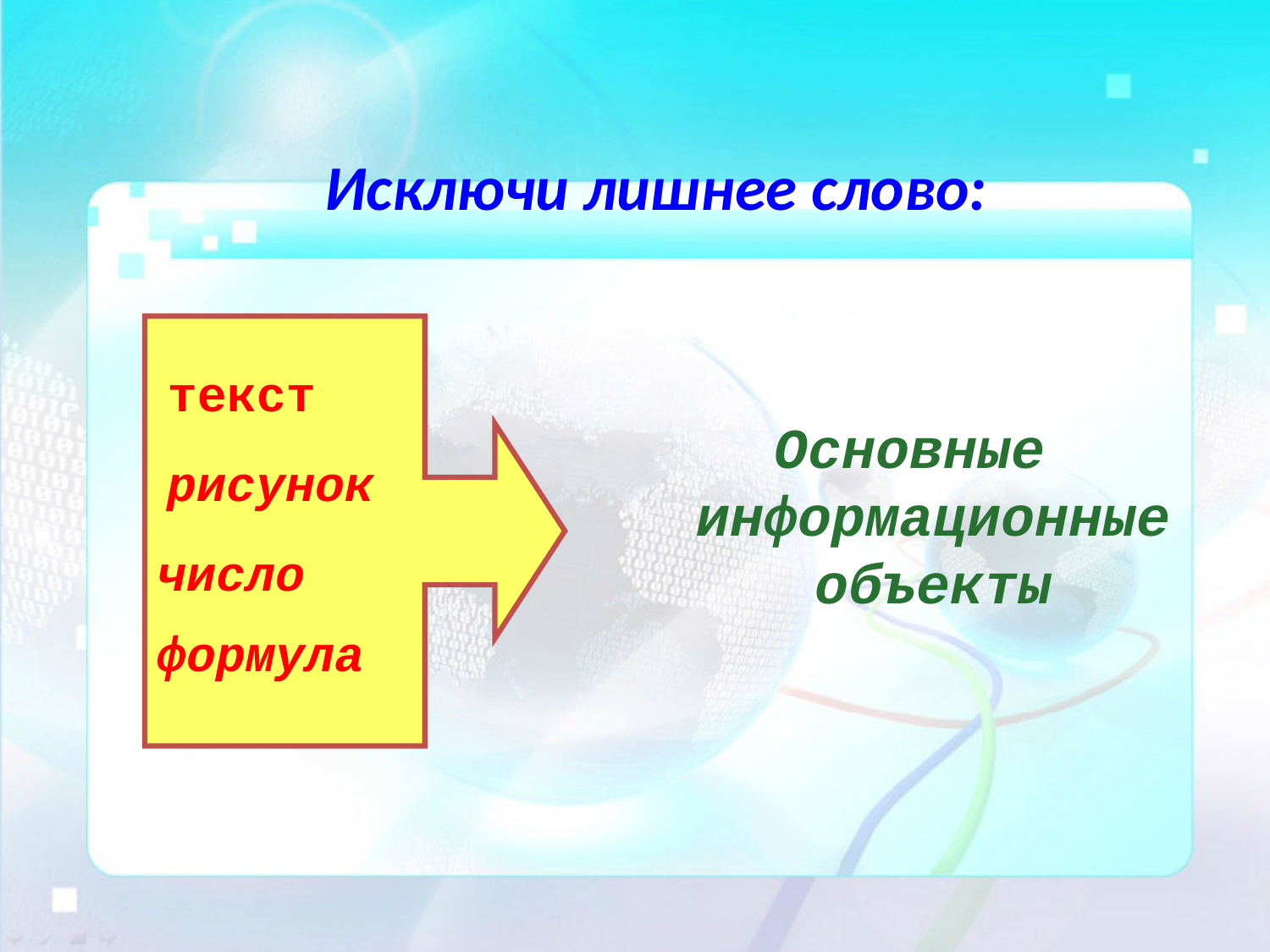

# Исключи лишнее слово:

текст
Основные информационные объекты
рисунок
число
формула